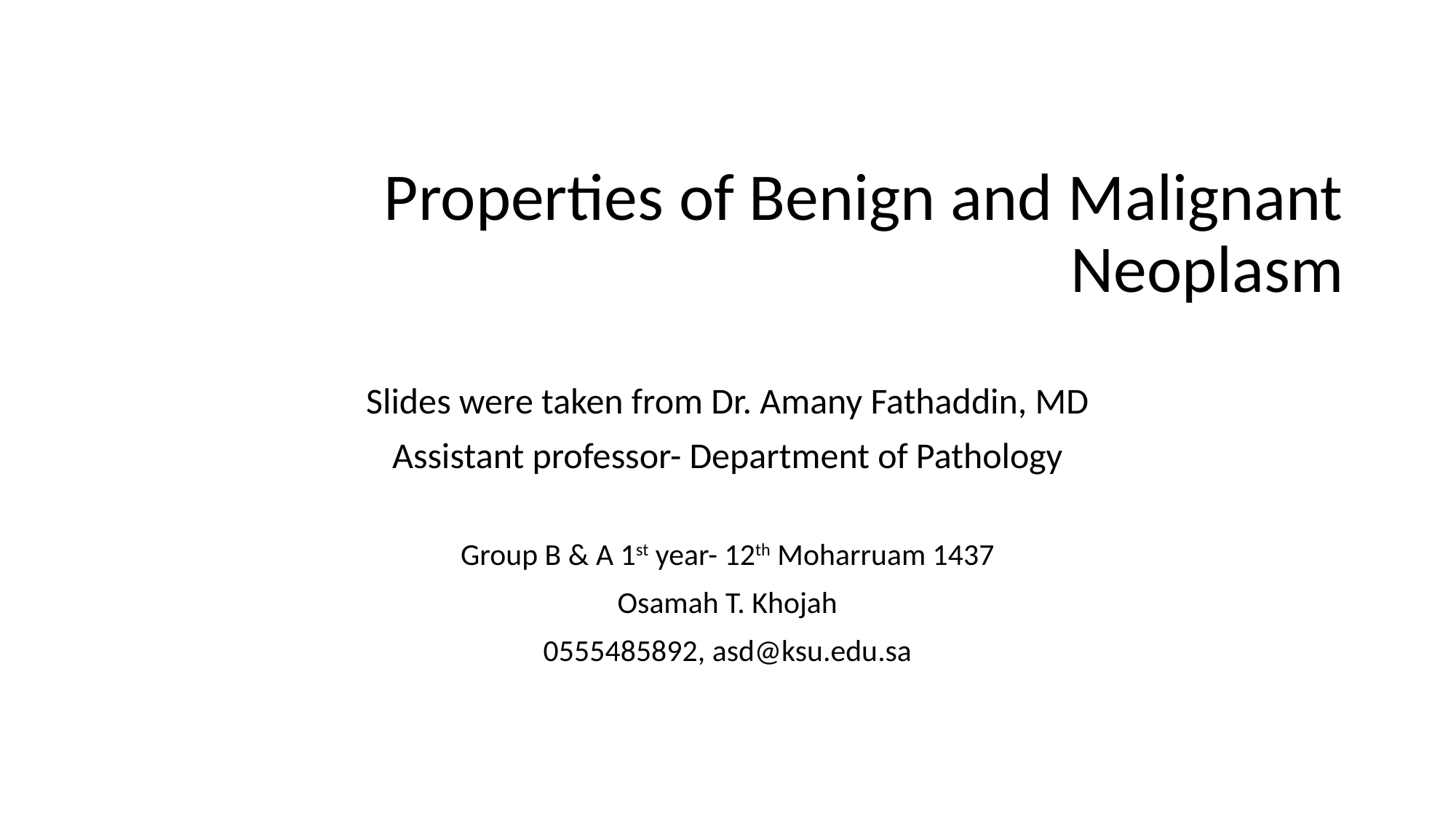

# Properties of Benign and Malignant Neoplasm
Slides were taken from Dr. Amany Fathaddin, MD
Assistant professor- Department of Pathology

Group B & A 1st year- 12th Moharruam 1437
Osamah T. Khojah
0555485892, asd@ksu.edu.sa